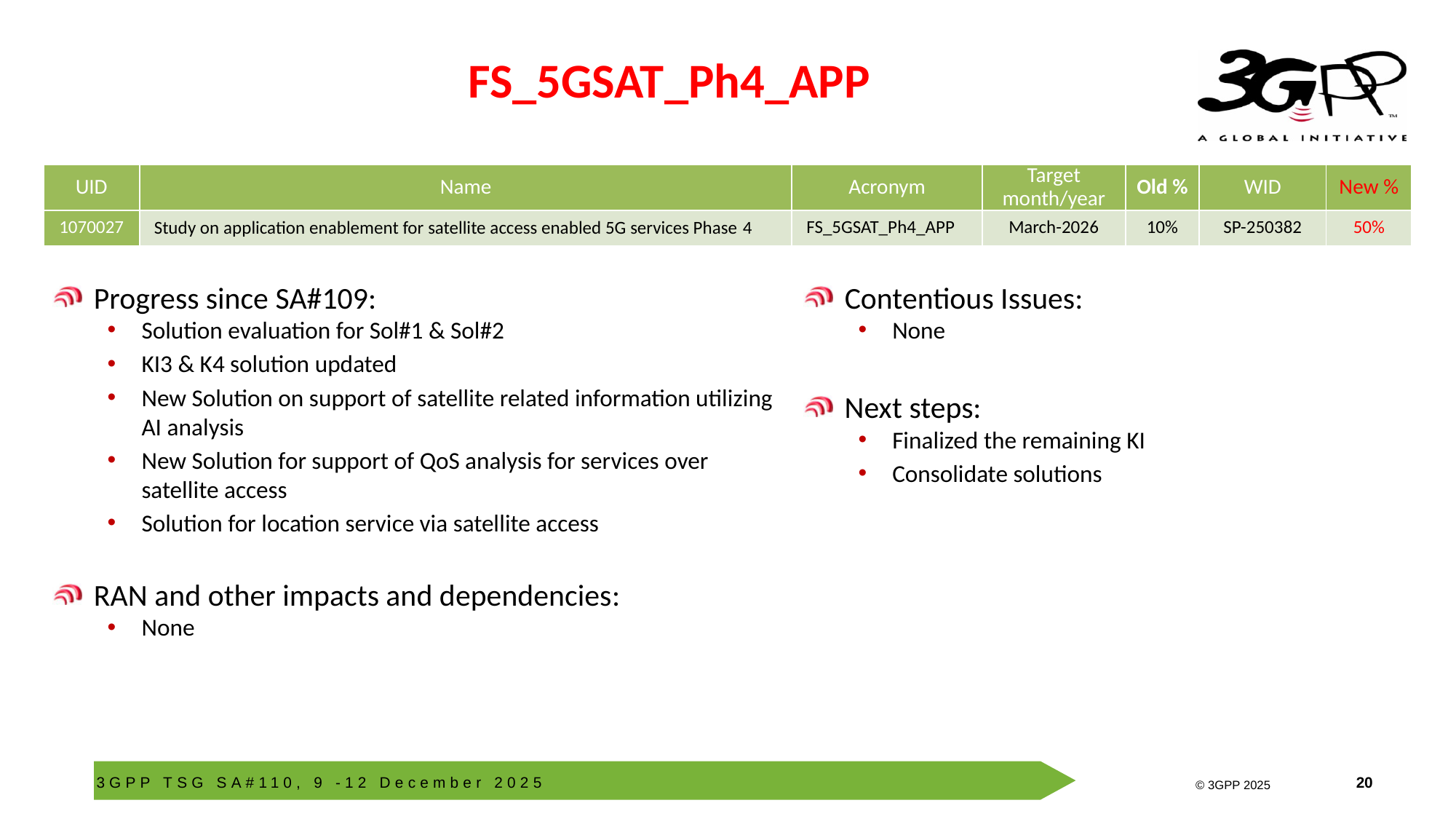

# FS_5GSAT_Ph4_APP
| UID | Name | Acronym | Target month/year | Old % | WID | New % |
| --- | --- | --- | --- | --- | --- | --- |
| 1070027 | Study on application enablement for satellite access enabled 5G services Phase 4 | FS\_5GSAT\_Ph4\_APP | March-2026 | 10% | SP-250382 | 50% |
Progress since SA#109:
Solution evaluation for Sol#1 & Sol#2
KI3 & K4 solution updated
New Solution on support of satellite related information utilizing AI analysis
New Solution for support of QoS analysis for services over satellite access
Solution for location service via satellite access

RAN and other impacts and dependencies:
None
Contentious Issues:
None

Next steps:
Finalized the remaining KI
Consolidate solutions